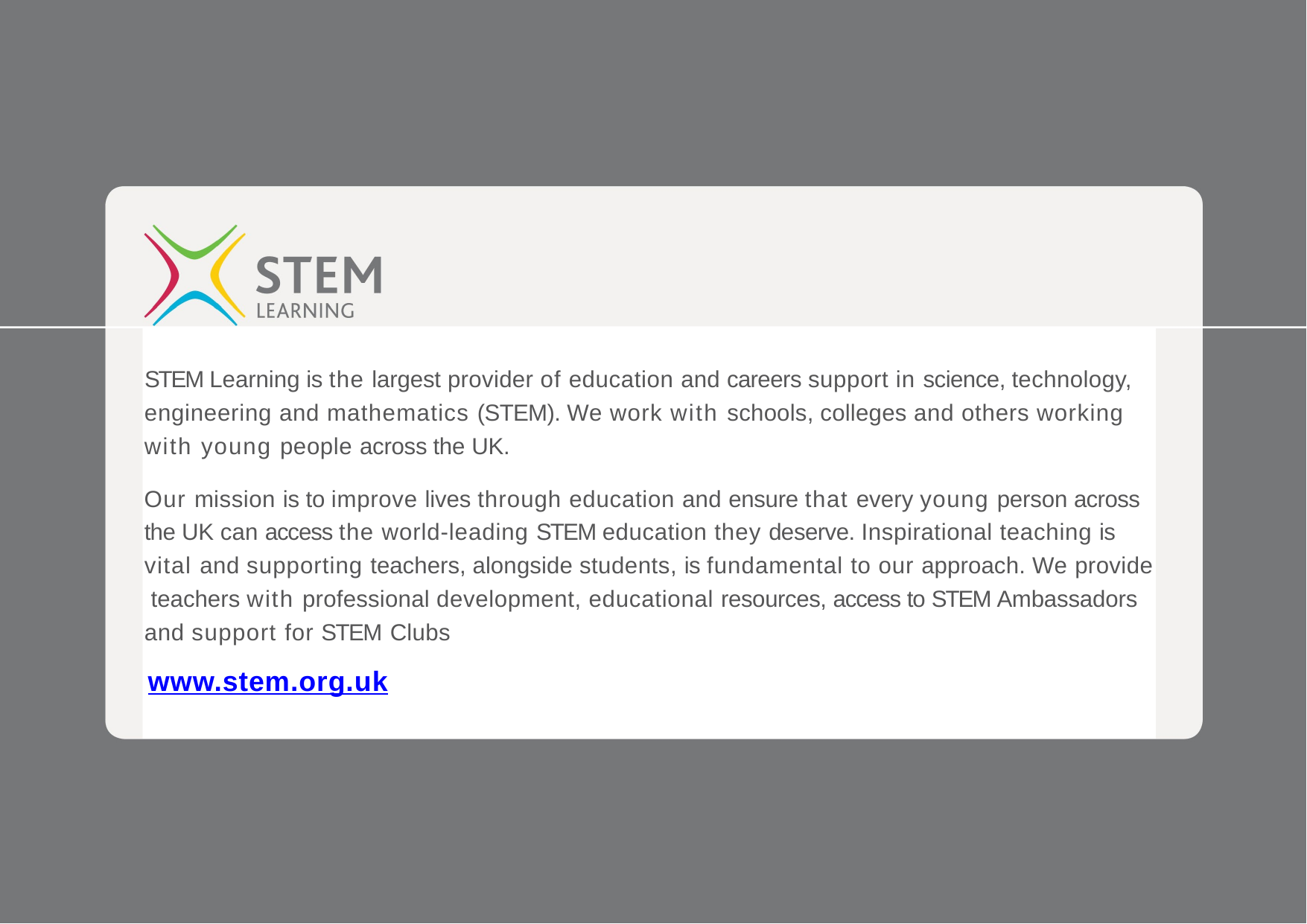

STEM Learning is the largest provider of education and careers support in science, technology,  engineering and mathematics (STEM). We work with schools, colleges and others working  with young people across the UK.
Our mission is to improve lives through education and ensure that every young person across  the UK can access the world-leading STEM education they deserve. Inspirational teaching is  vital and supporting teachers, alongside students, is fundamental to our approach. We provide  teachers with professional development, educational resources, access to STEM Ambassadors  and support for STEM Clubs
www.stem.org.uk